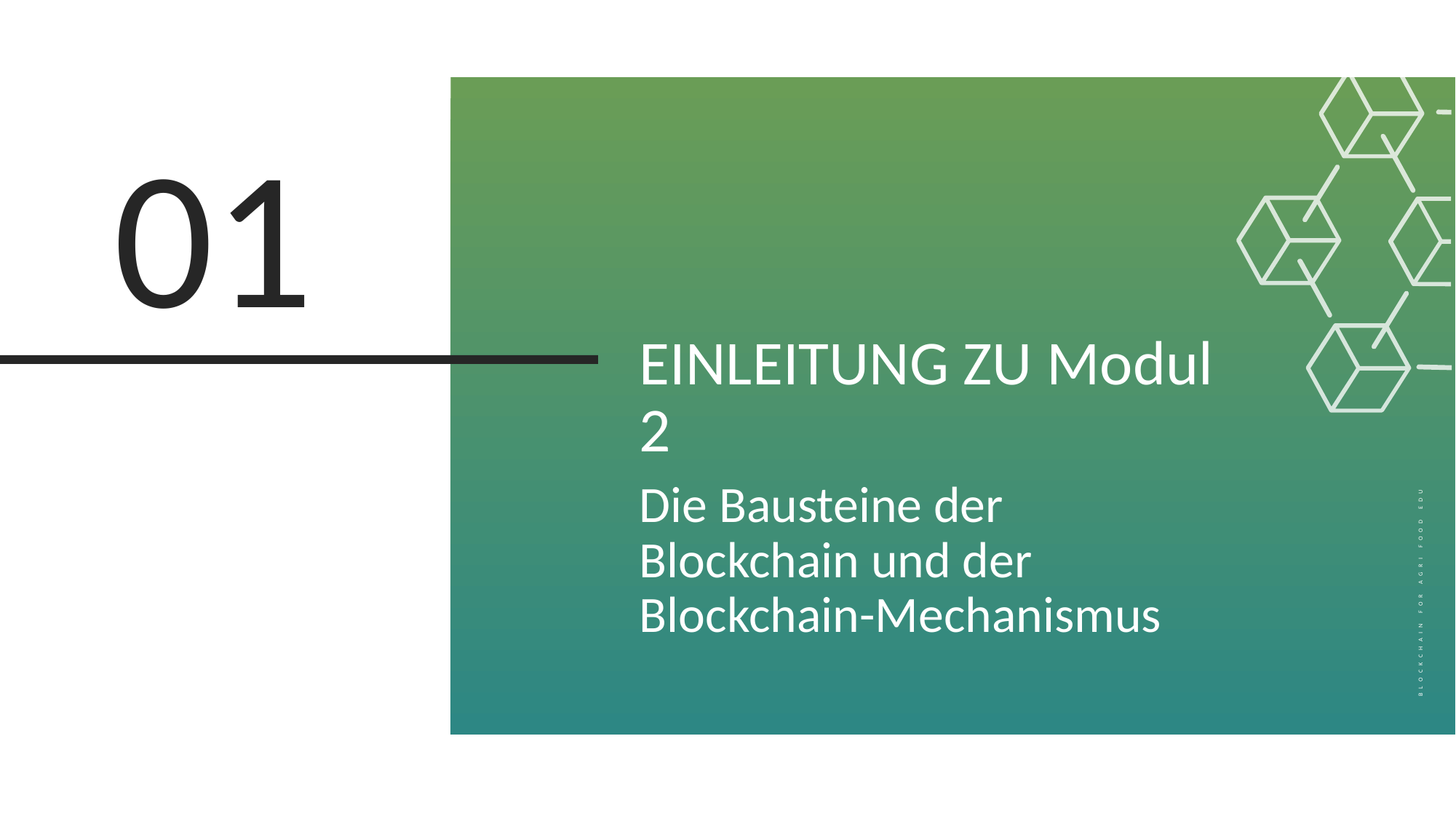

01
EINLEITUNG ZU Modul 2
Die Bausteine der Blockchain und der Blockchain-Mechanismus